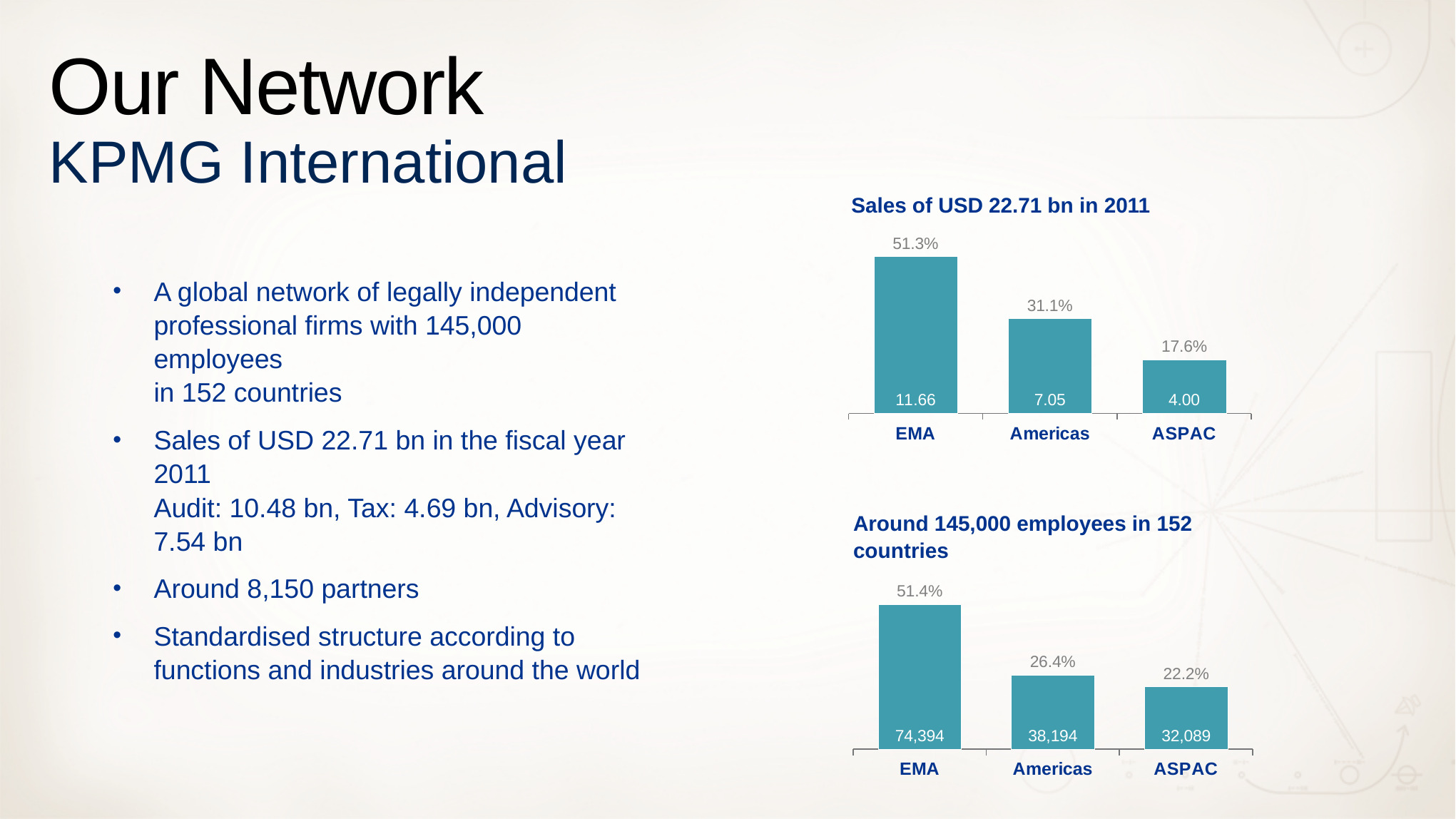

# Our Network KPMG International
Sales of USD 22.71 bn in 2011

A global network of legally independent professional firms with 145,000 employees
in 152 countries
Sales of USD 22.71 bn in the fiscal year 2011
Audit: 10.48 bn, Tax: 4.69 bn, Advisory: 7.54 bn
Around 8,150 partners
Standardised structure according to functions and industries around the world

### Chart

| Category | Mrd. EUR | Prozent |
|---|---|---|
| EMA | 11.66 | 0.513 |
| Americas | 7.05 | 0.311000000000002 |
| ASPAC | 4.0 | 0.1760000000000002 |
Around 145,000 employees in 152 countries

### Chart

| Category | Mitarbeiter | Prozent |
|---|---|---|
| EMA | 74394.0 | 0.514 |
| Americas | 38194.0 | 0.264 |
| ASPAC | 32089.0 | 0.222 |